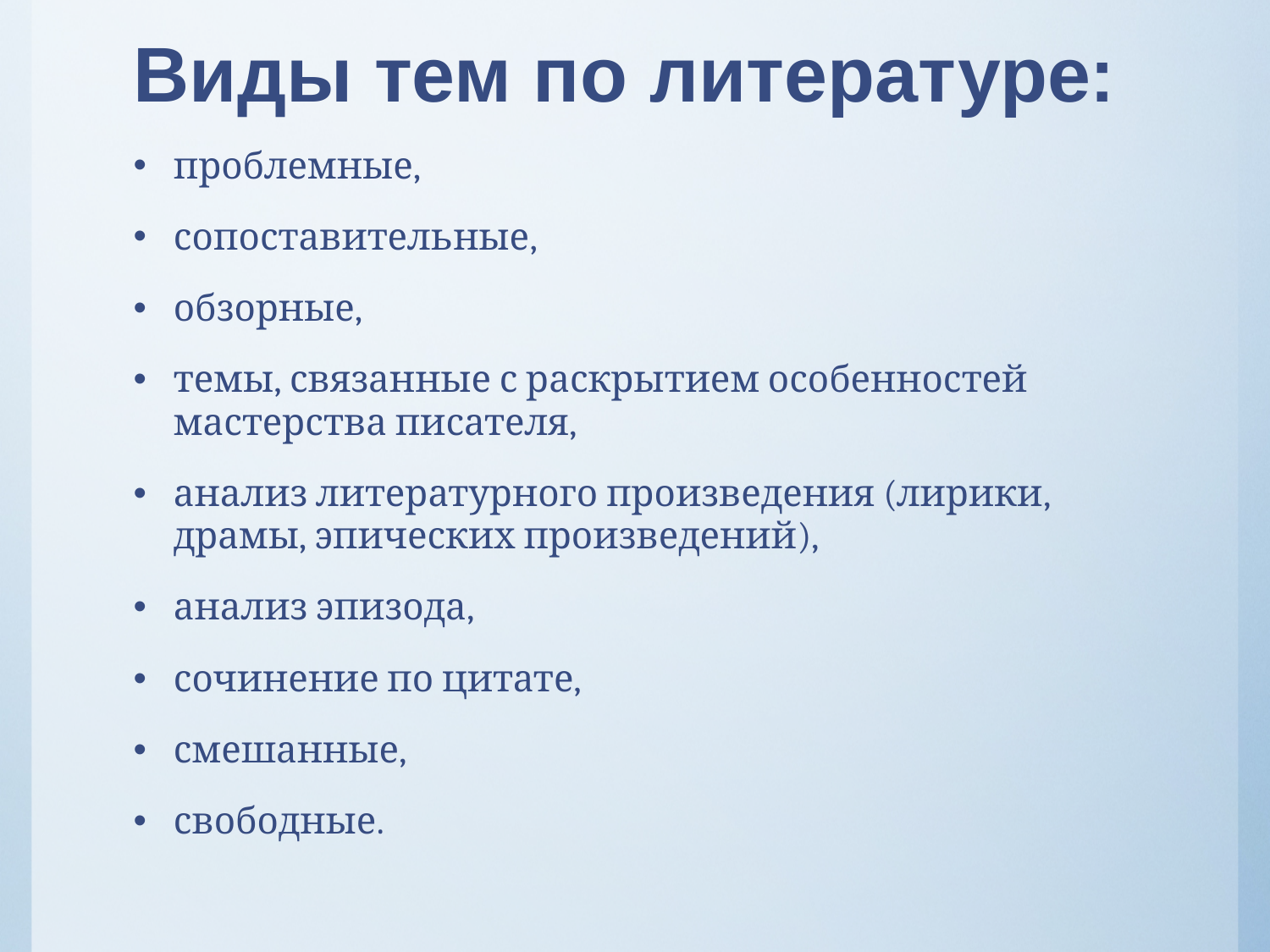

# Виды тем по литературе:
проблемные,
сопоставительные,
обзорные,
темы, связанные с раскрытием особенностей мастерства писателя,
анализ литературного произведения (лирики, драмы, эпических произведений),
анализ эпизода,
сочинение по цитате,
смешанные,
свободные.